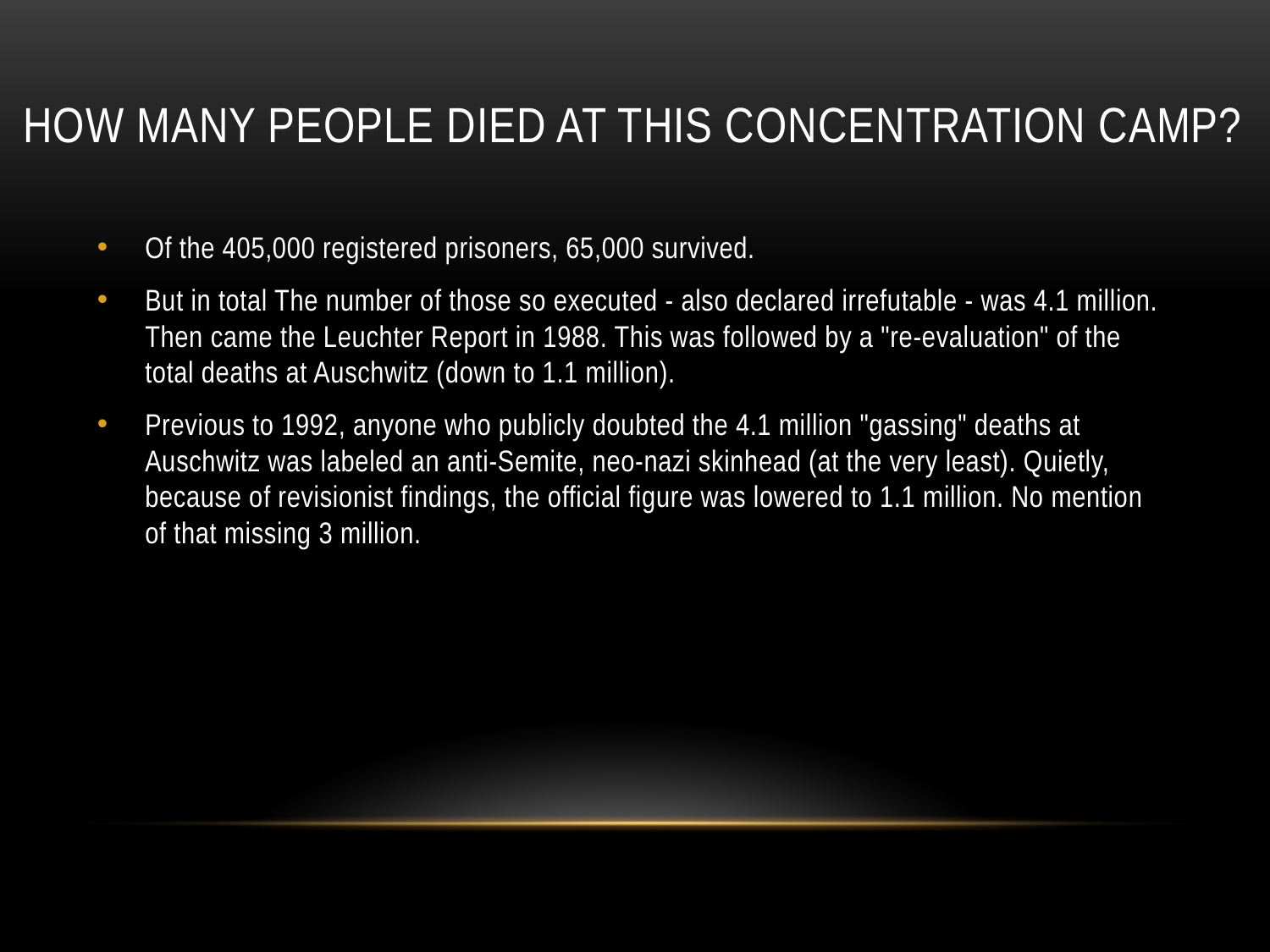

# How many people died at this concentration camp?
Of the 405,000 registered prisoners, 65,000 survived.
But in total The number of those so executed - also declared irrefutable - was 4.1 million. Then came the Leuchter Report in 1988. This was followed by a "re-evaluation" of the total deaths at Auschwitz (down to 1.1 million).
Previous to 1992, anyone who publicly doubted the 4.1 million "gassing" deaths at Auschwitz was labeled an anti-Semite, neo-nazi skinhead (at the very least). Quietly, because of revisionist findings, the official figure was lowered to 1.1 million. No mention of that missing 3 million.